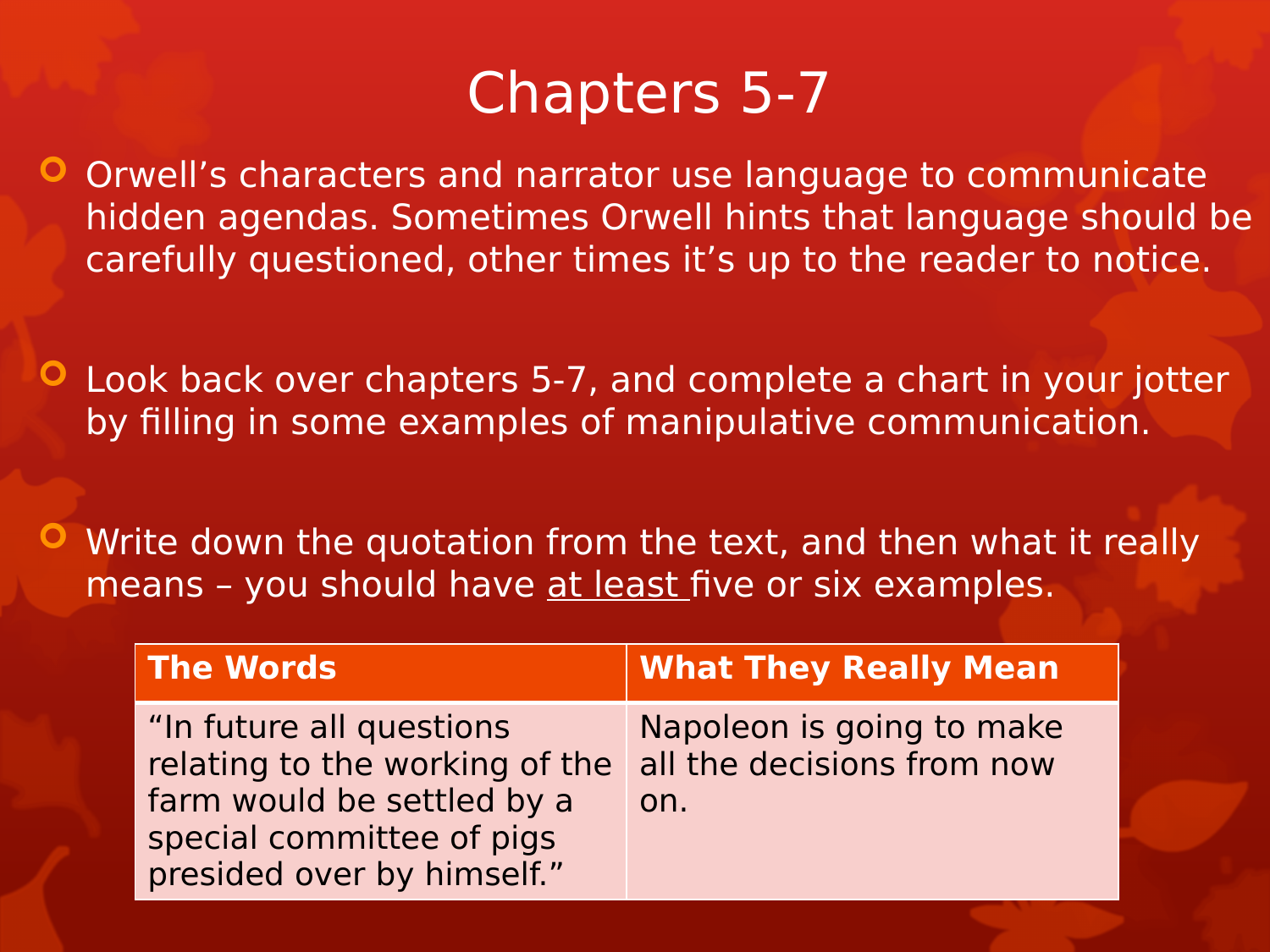

# Chapters 5-7
Orwell’s characters and narrator use language to communicate hidden agendas. Sometimes Orwell hints that language should be carefully questioned, other times it’s up to the reader to notice.

Look back over chapters 5-7, and complete a chart in your jotter by filling in some examples of manipulative communication.

Write down the quotation from the text, and then what it really means – you should have at least five or six examples.
| The Words | What They Really Mean |
| --- | --- |
| “In future all questions relating to the working of the farm would be settled by a special committee of pigs presided over by himself.” | Napoleon is going to make all the decisions from now on. |